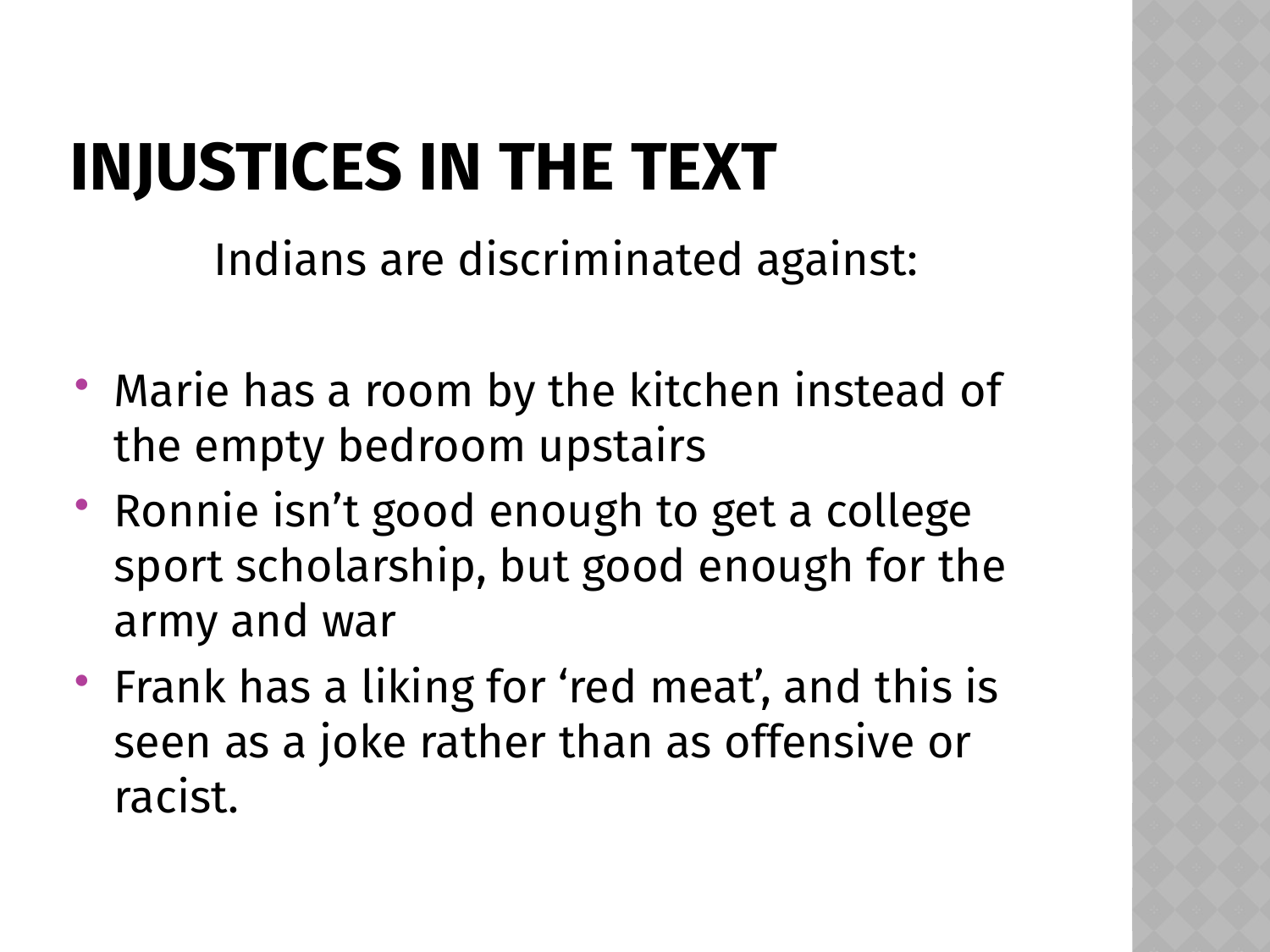

# Injustices in the text
Indians are discriminated against:

Marie has a room by the kitchen instead of the empty bedroom upstairs
Ronnie isn’t good enough to get a college sport scholarship, but good enough for the army and war
Frank has a liking for ‘red meat’, and this is seen as a joke rather than as offensive or racist.